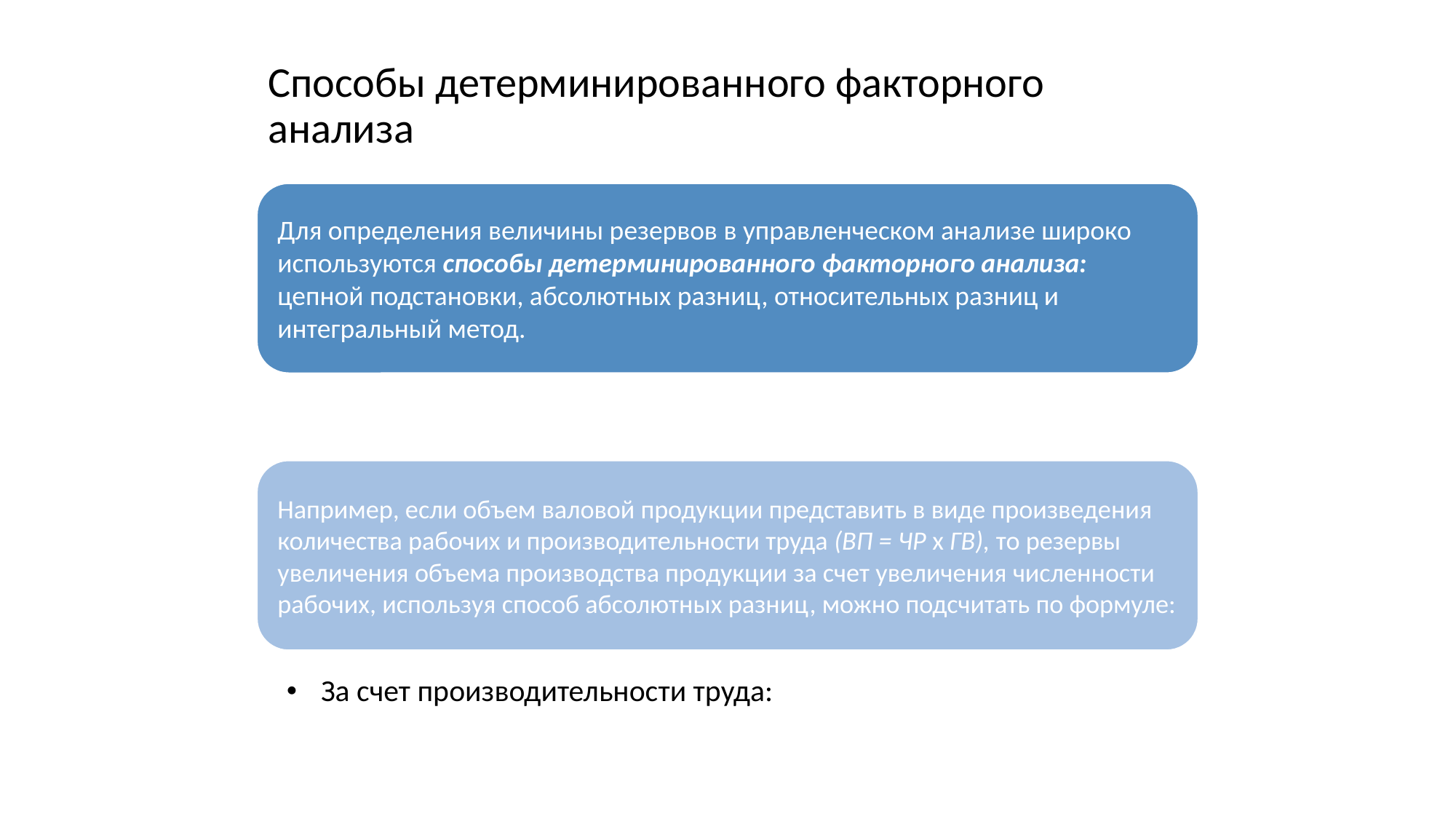

# Способы детерминированного факторного анализа
Для определения величины резервов в управленческом анализе широко используются способы детерминированного факторного анализа: цепной подстановки, абсолютных разниц, относительных разниц и интегральный метод.
Например, если объем валовой продукции представить в виде произведения количества рабочих и производительности труда (ВП = ЧР х ГВ), то резервы увеличения объема производства продукции за счет увеличения численности рабочих, используя способ абсолютных разниц, можно подсчитать по формуле:
За счет производительности труда: